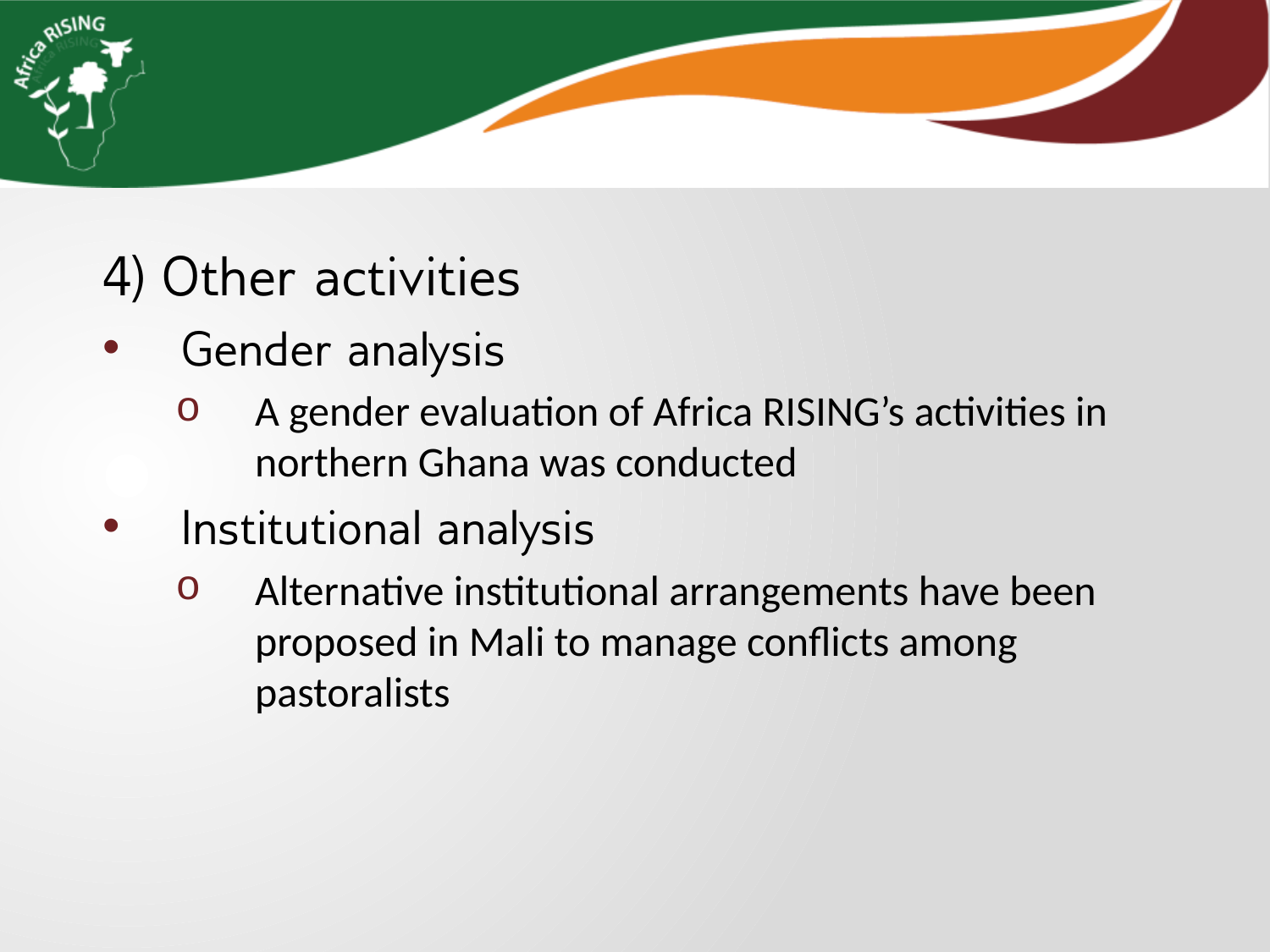

4) Other activities
Gender analysis
A gender evaluation of Africa RISING’s activities in northern Ghana was conducted
Institutional analysis
Alternative institutional arrangements have been proposed in Mali to manage conflicts among pastoralists